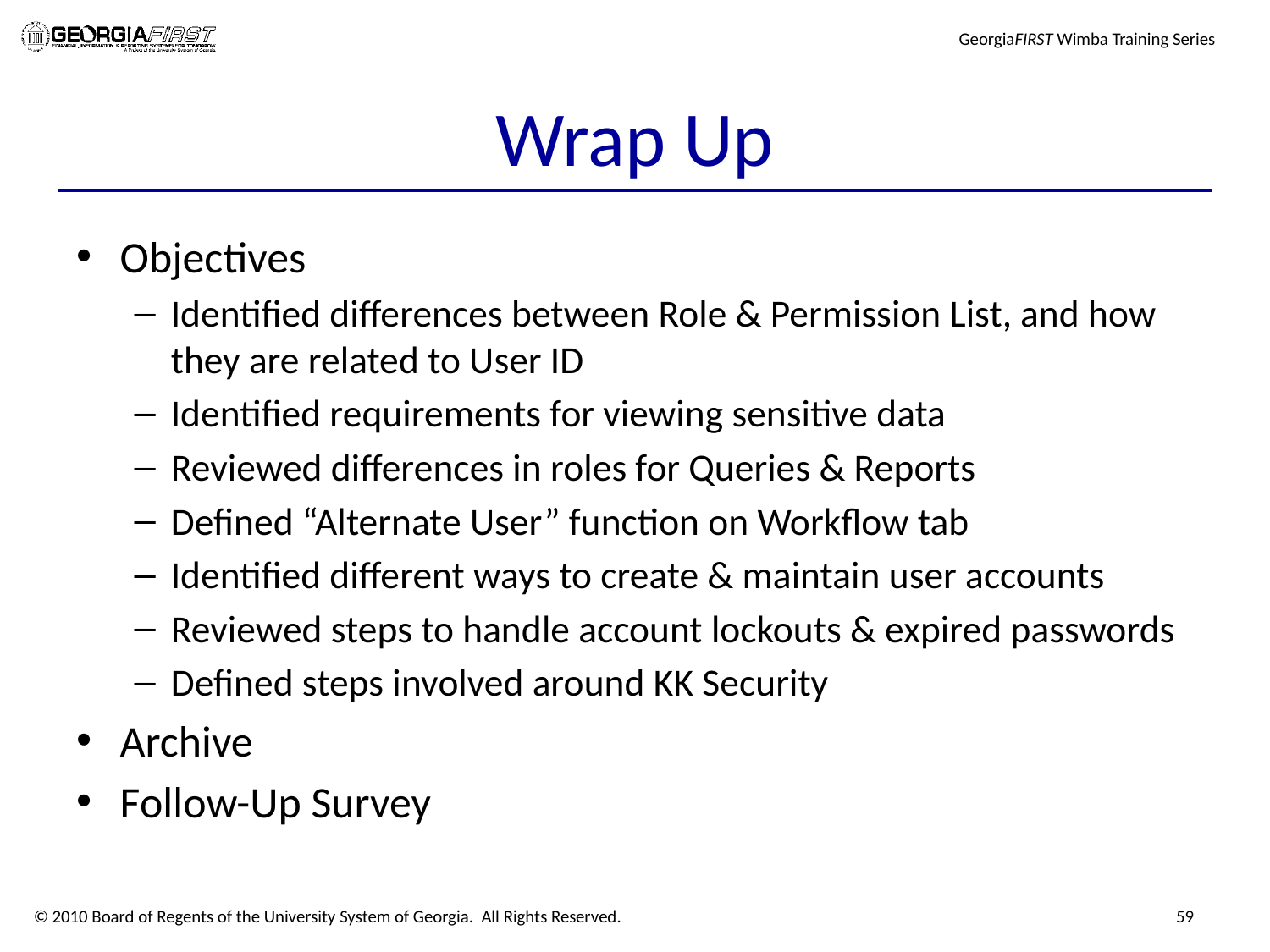

# Wrap Up
Objectives
Identified differences between Role & Permission List, and how they are related to User ID
Identified requirements for viewing sensitive data
Reviewed differences in roles for Queries & Reports
Defined “Alternate User” function on Workflow tab
Identified different ways to create & maintain user accounts
Reviewed steps to handle account lockouts & expired passwords
Defined steps involved around KK Security
Archive
Follow-Up Survey